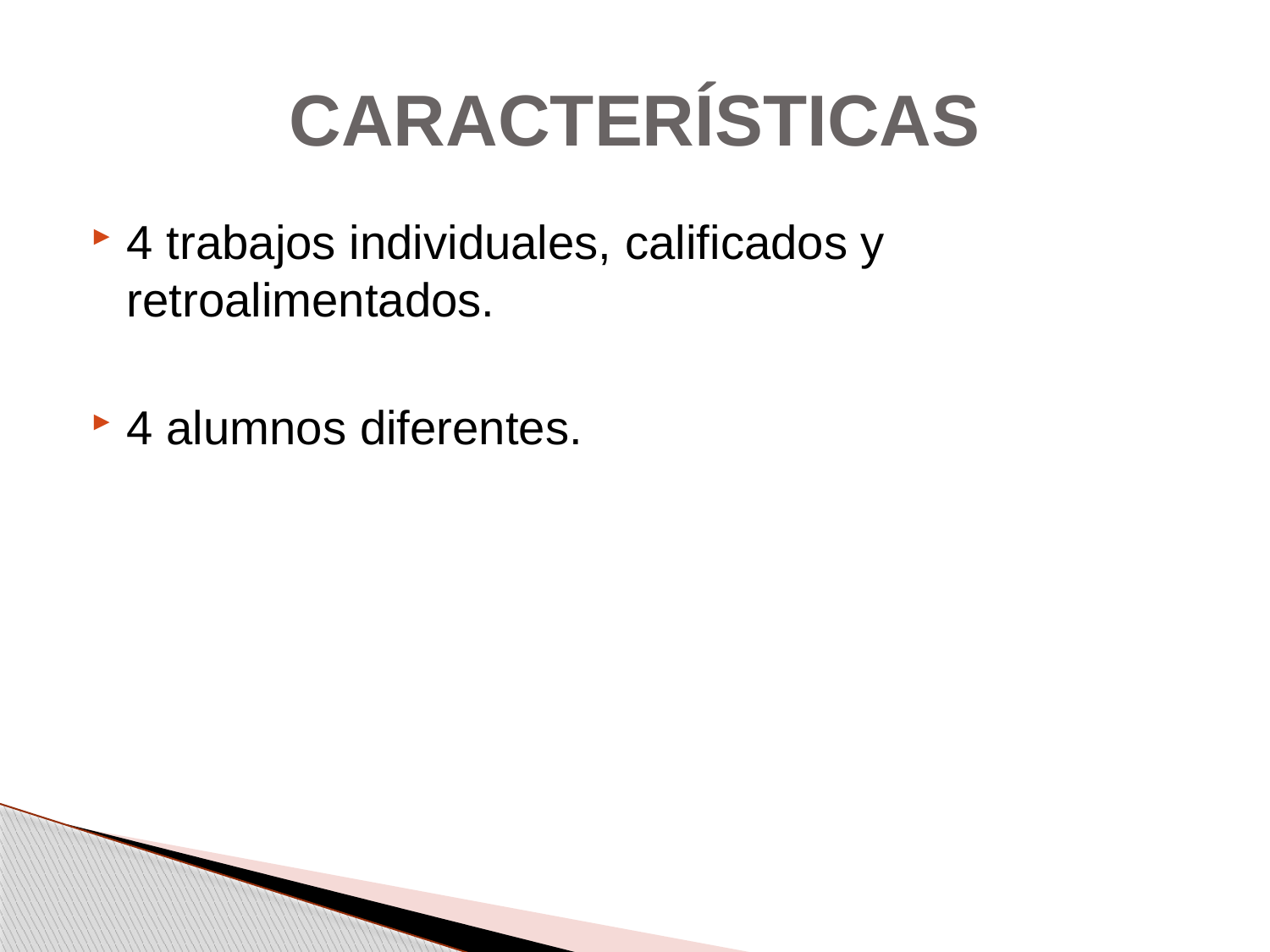

# CARACTERÍSTICAS
4 trabajos individuales, calificados y retroalimentados.

4 alumnos diferentes.